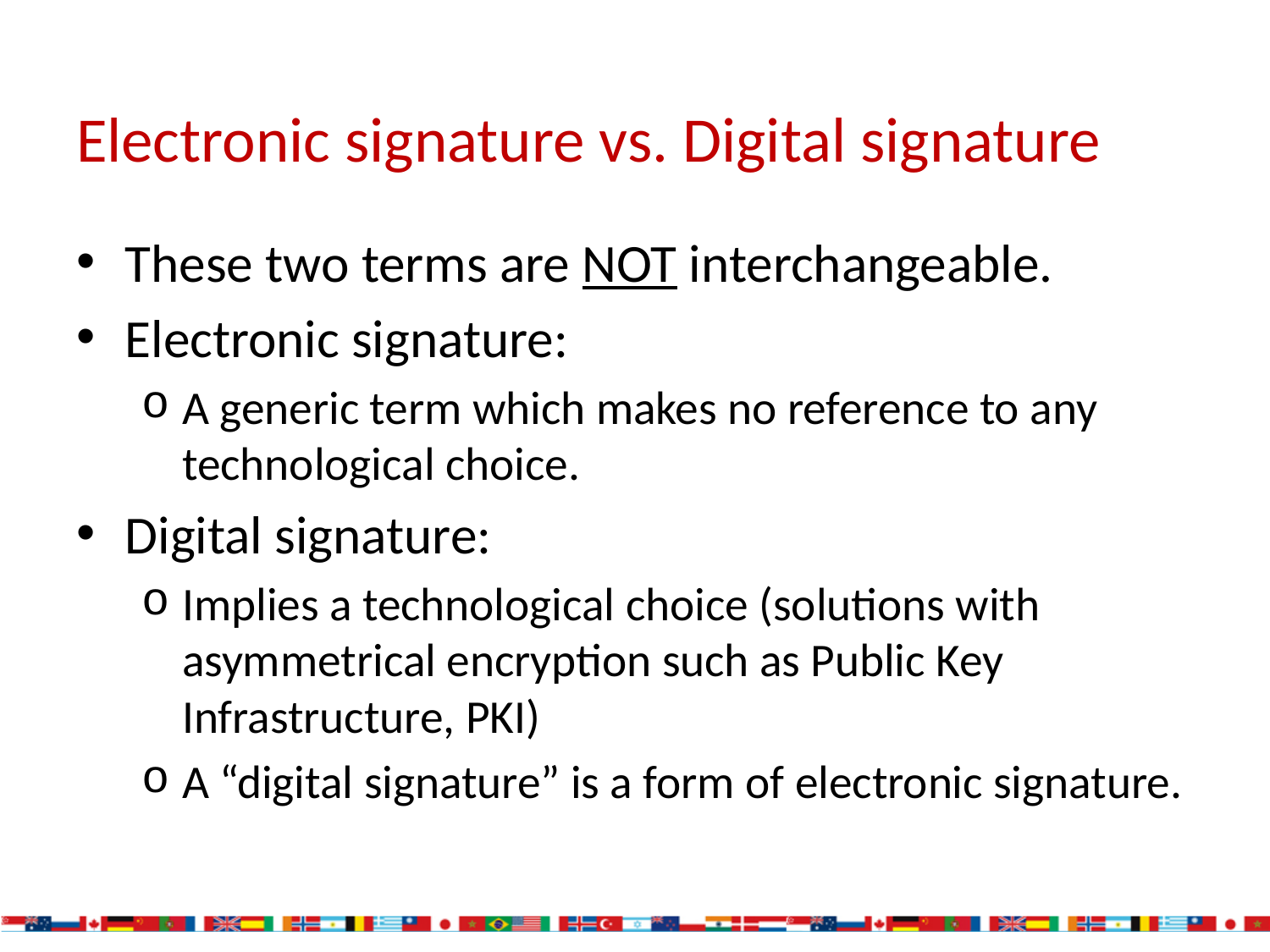

# Electronic signature vs. Digital signature
These two terms are NOT interchangeable.
Electronic signature:
A generic term which makes no reference to any technological choice.
Digital signature:
Implies a technological choice (solutions with asymmetrical encryption such as Public Key Infrastructure, PKI)
A “digital signature” is a form of electronic signature.